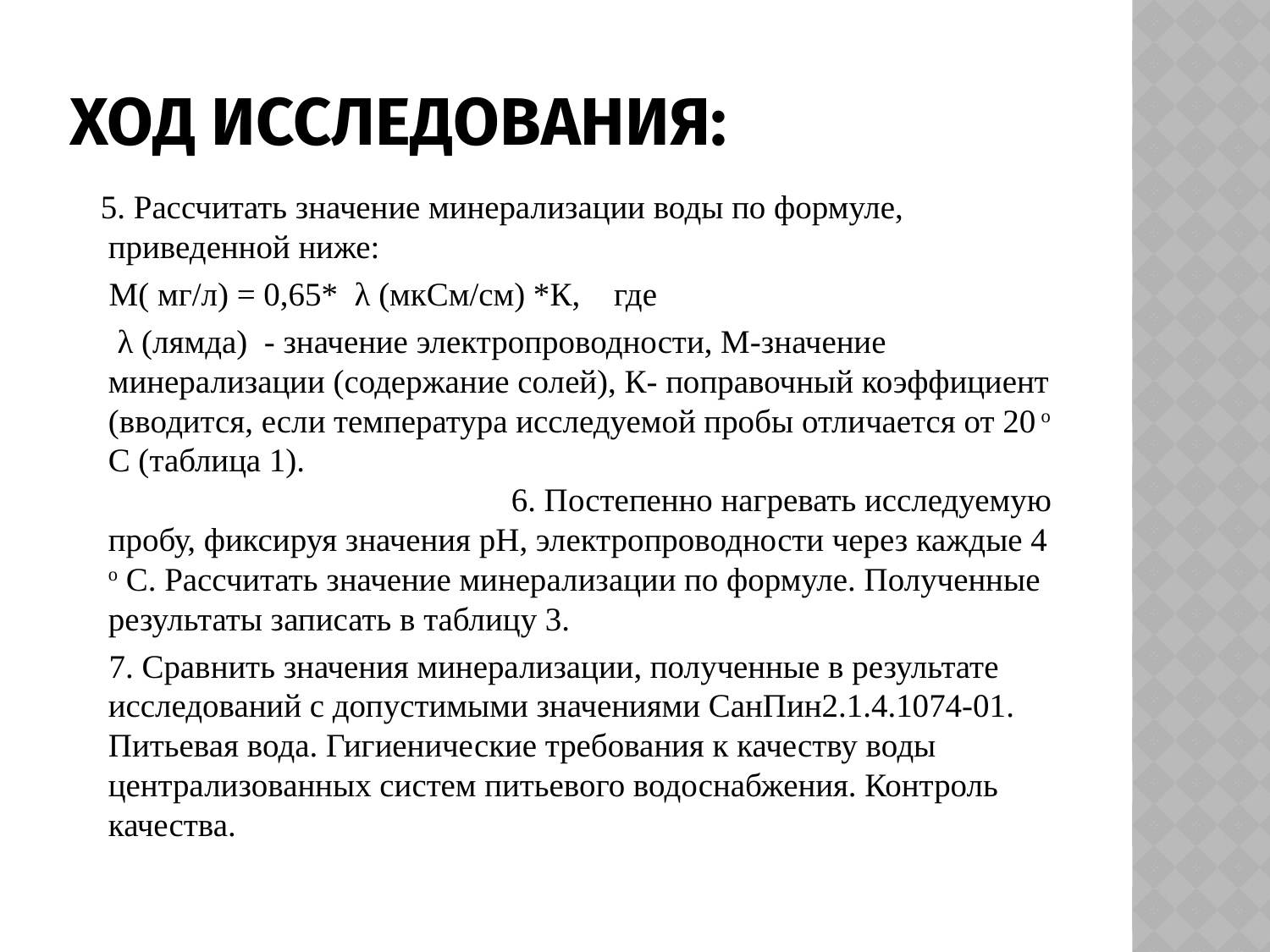

# Ход исследования:
   5. Рассчитать значение минерализации воды по формуле, приведенной ниже:
    М( мг/л) = 0,65*  λ (мкСм/см) *К,    где
     λ (лямда)  - значение электропроводности, М-значение минерализации (содержание солей), К- поправочный коэффициент (вводится, если температура исследуемой пробы отличается от 20 о С (таблица 1).                                                                                                                                             6. Постепенно нагревать исследуемую пробу, фиксируя значения рН, электропроводности через каждые 4 о С. Рассчитать значение минерализации по формуле. Полученные результаты записать в таблицу 3.
    7. Сравнить значения минерализации, полученные в результате исследований с допустимыми значениями СанПин2.1.4.1074-01. Питьевая вода. Гигиенические требования к качеству воды централизованных систем питьевого водоснабжения. Контроль качества.